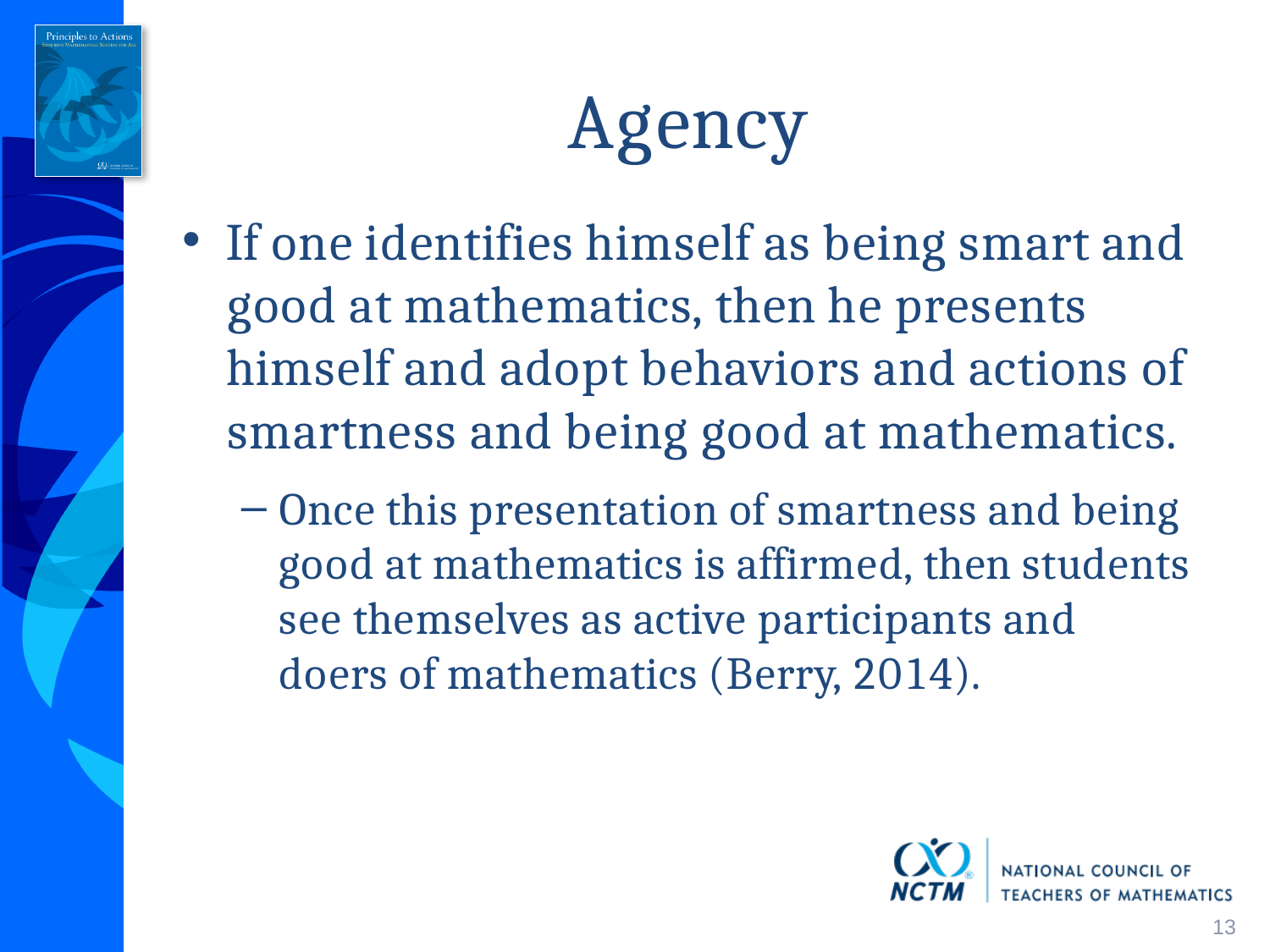

# Agency
If one identifies himself as being smart and good at mathematics, then he presents himself and adopt behaviors and actions of smartness and being good at mathematics.
Once this presentation of smartness and being good at mathematics is affirmed, then students see themselves as active participants and doers of mathematics (Berry, 2014).
13